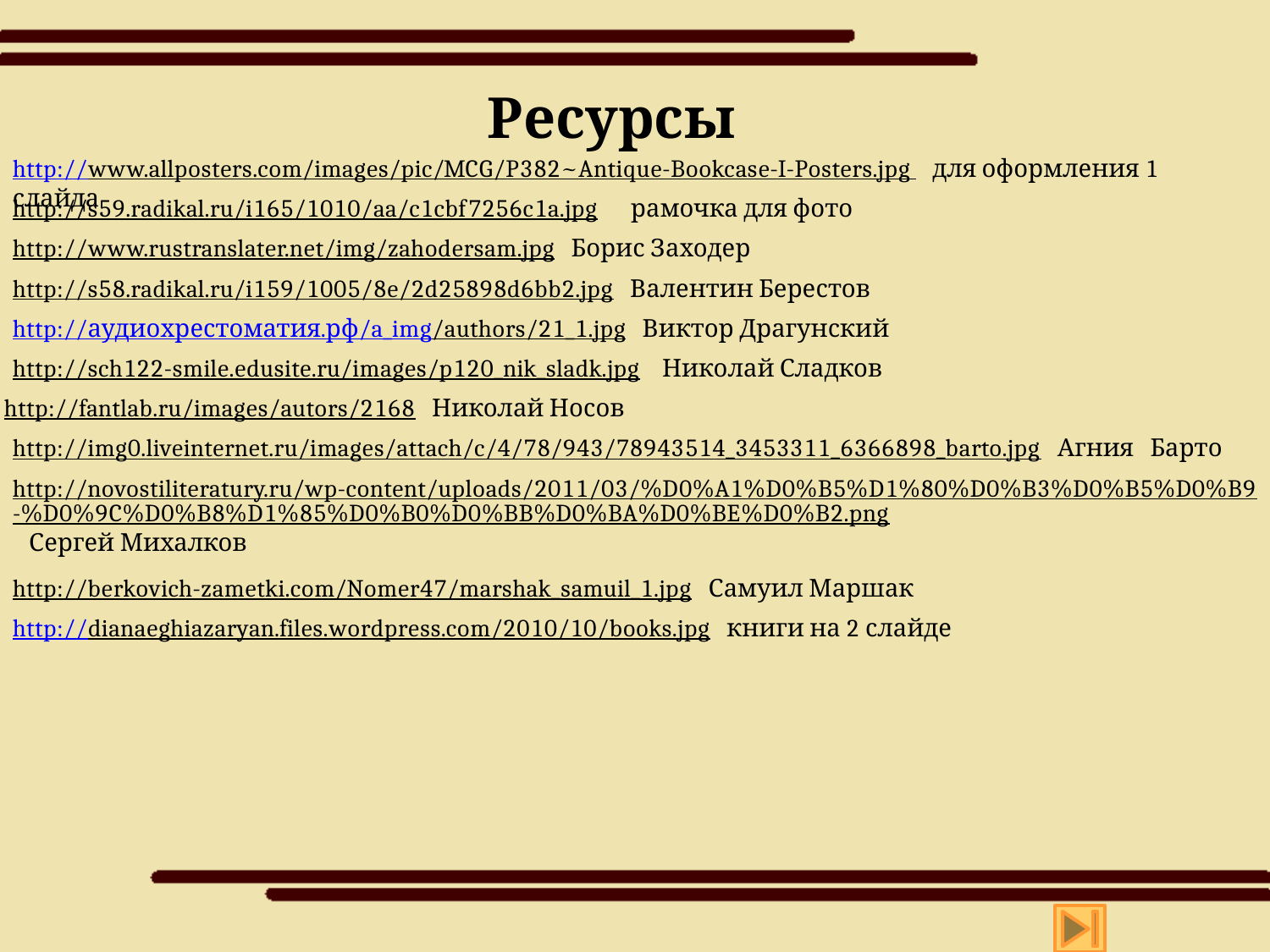

Ресурсы
http://www.allposters.com/images/pic/MCG/P382~Antique-Bookcase-I-Posters.jpg    для оформления 1 слайда
http://s59.radikal.ru/i165/1010/aa/c1cbf7256c1a.jpg      рамочка для фото
http://www.rustranslater.net/img/zahodersam.jpg   Борис Заходер
http://s58.radikal.ru/i159/1005/8e/2d25898d6bb2.jpg   Валентин Берестов
http://аудиохрестоматия.рф/a_img/authors/21_1.jpg   Виктор Драгунский
http://sch122-smile.edusite.ru/images/p120_nik_sladk.jpg    Николай Сладков
http://fantlab.ru/images/autors/2168   Николай Носов
http://img0.liveinternet.ru/images/attach/c/4/78/943/78943514_3453311_6366898_barto.jpg   Агния   Барто
http://novostiliteratury.ru/wp-content/uploads/2011/03/%D0%A1%D0%B5%D1%80%D0%B3%D0%B5%D0%B9-%D0%9C%D0%B8%D1%85%D0%B0%D0%BB%D0%BA%D0%BE%D0%B2.png   Сергей Михалков
http://berkovich-zametki.com/Nomer47/marshak_samuil_1.jpg   Самуил Маршак
http://dianaeghiazaryan.files.wordpress.com/2010/10/books.jpg   книги на 2 слайде